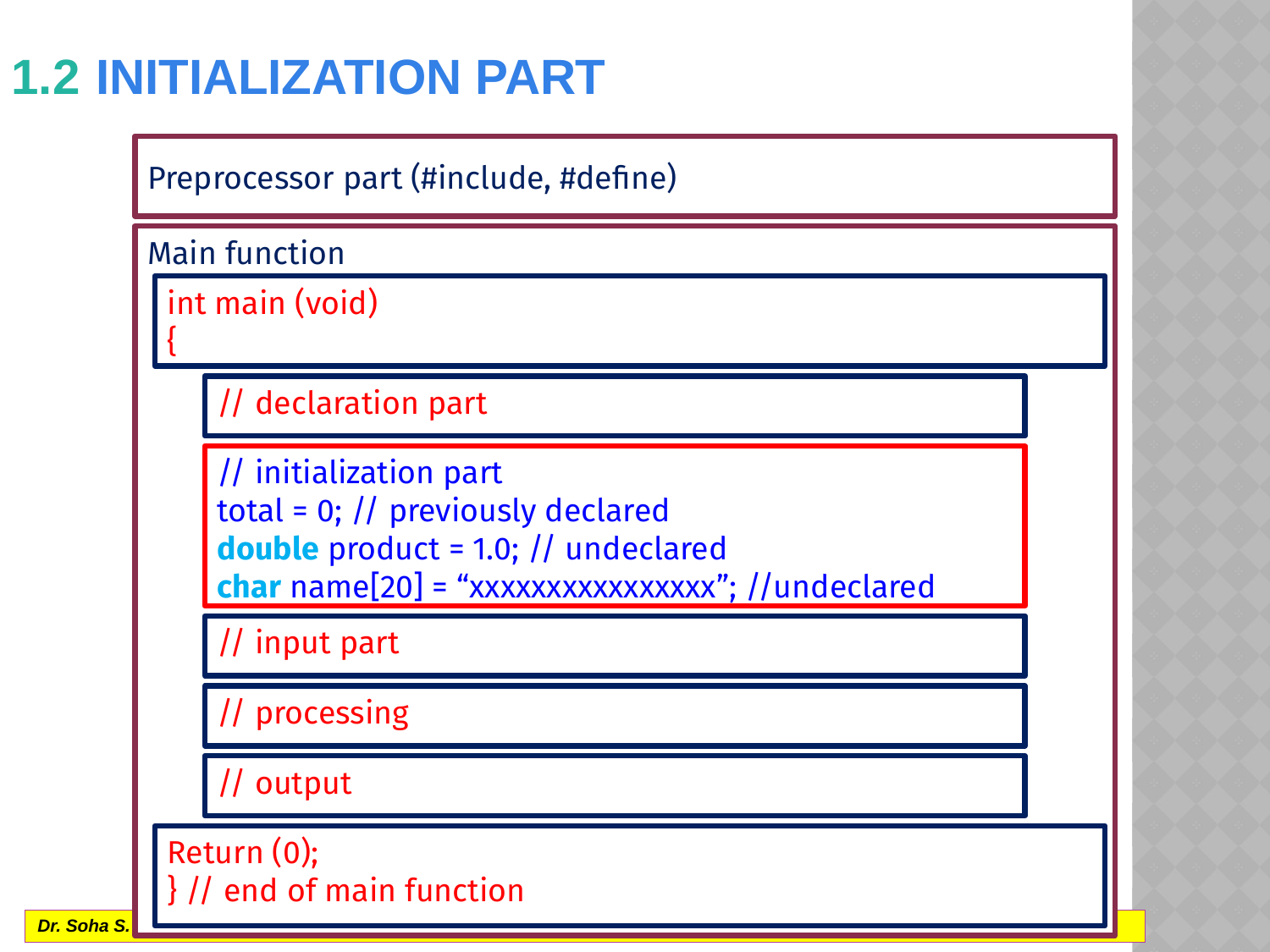

# 1.2 initialization part
Preprocessor part (#include, #define)
Main function
int main (void)
{
// declaration part
// initialization part
total = 0; // previously declared
double product = 1.0; // undeclared
char name[20] = “xxxxxxxxxxxxxxxx”; //undeclared
// input part
// processing
// output
Return (0);
} // end of main function
Dr. Soha S. Zaghloul			5